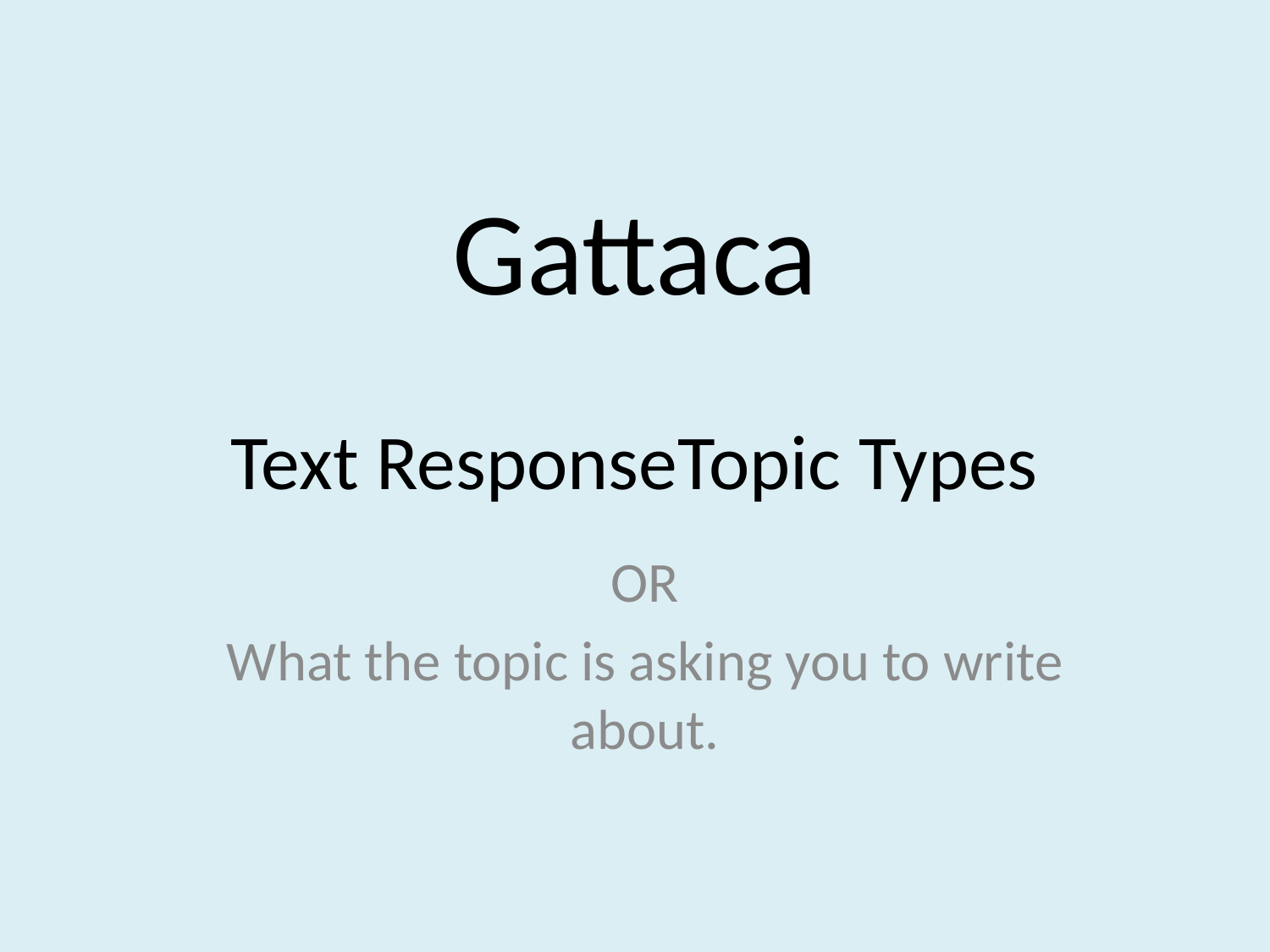

# Gattaca Text ResponseTopic Types
OR
What the topic is asking you to write about.